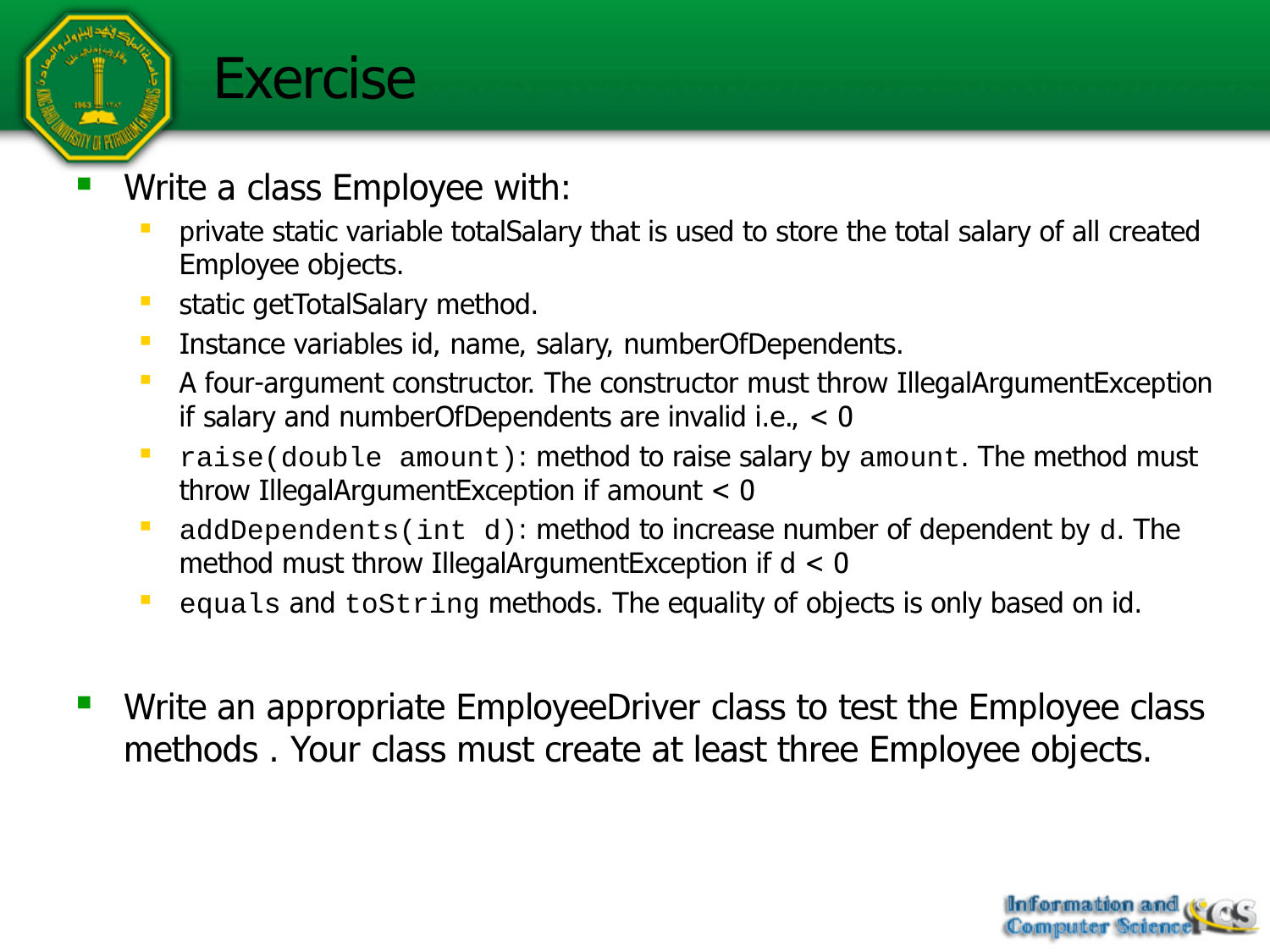

# Exercise
Write a class Employee with:
private static variable totalSalary that is used to store the total salary of all created Employee objects.
static getTotalSalary method.
Instance variables id, name, salary, numberOfDependents.
A four-argument constructor. The constructor must throw IllegalArgumentException if salary and numberOfDependents are invalid i.e., < 0
raise(double amount): method to raise salary by amount. The method must throw IllegalArgumentException if amount < 0
addDependents(int d): method to increase number of dependent by d. The method must throw IllegalArgumentException if d < 0
equals and toString methods. The equality of objects is only based on id.

Write an appropriate EmployeeDriver class to test the Employee class methods . Your class must create at least three Employee objects.